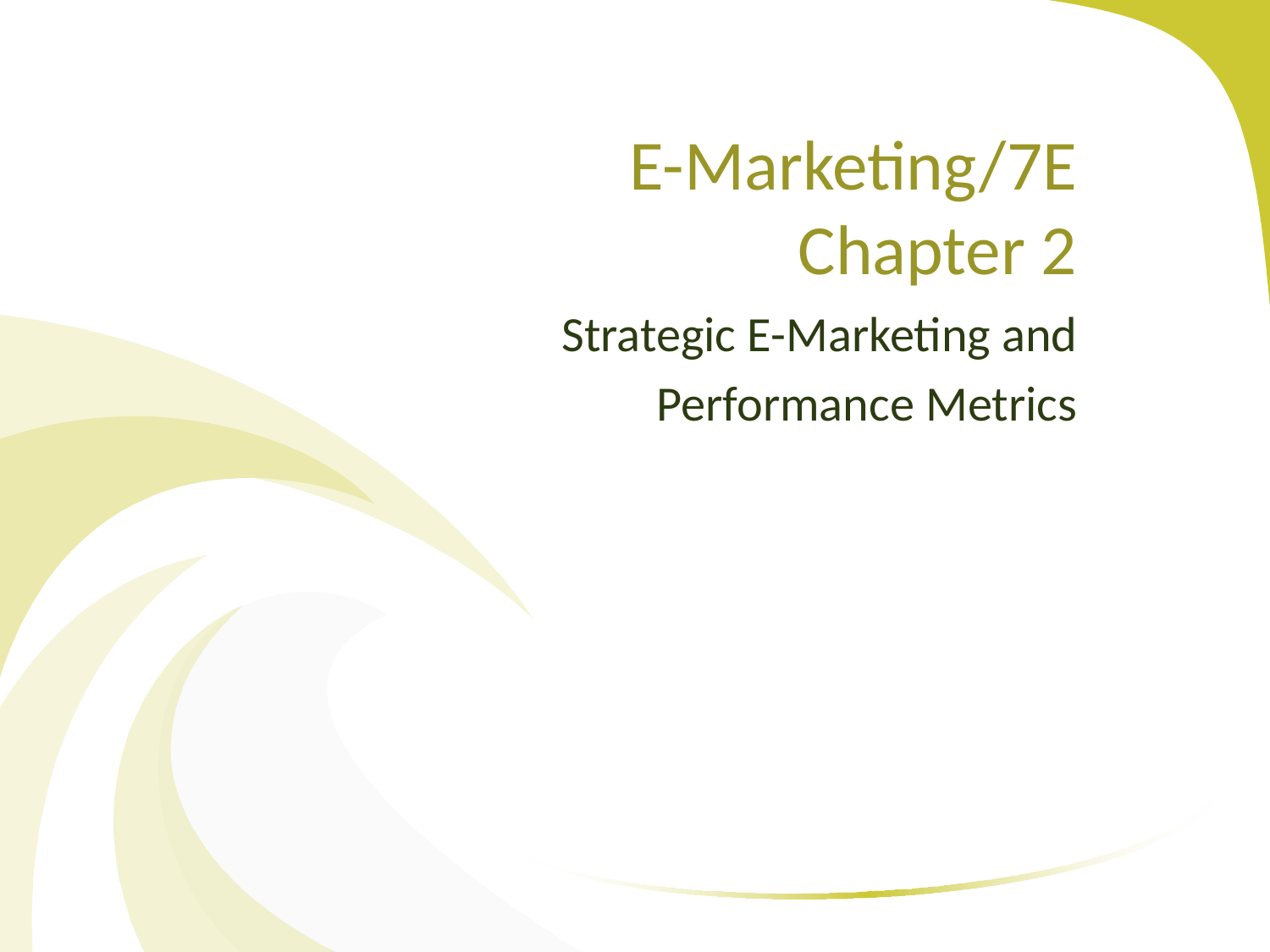

# E-Marketing/7E Chapter 2
Strategic E-Marketing and
Performance Metrics